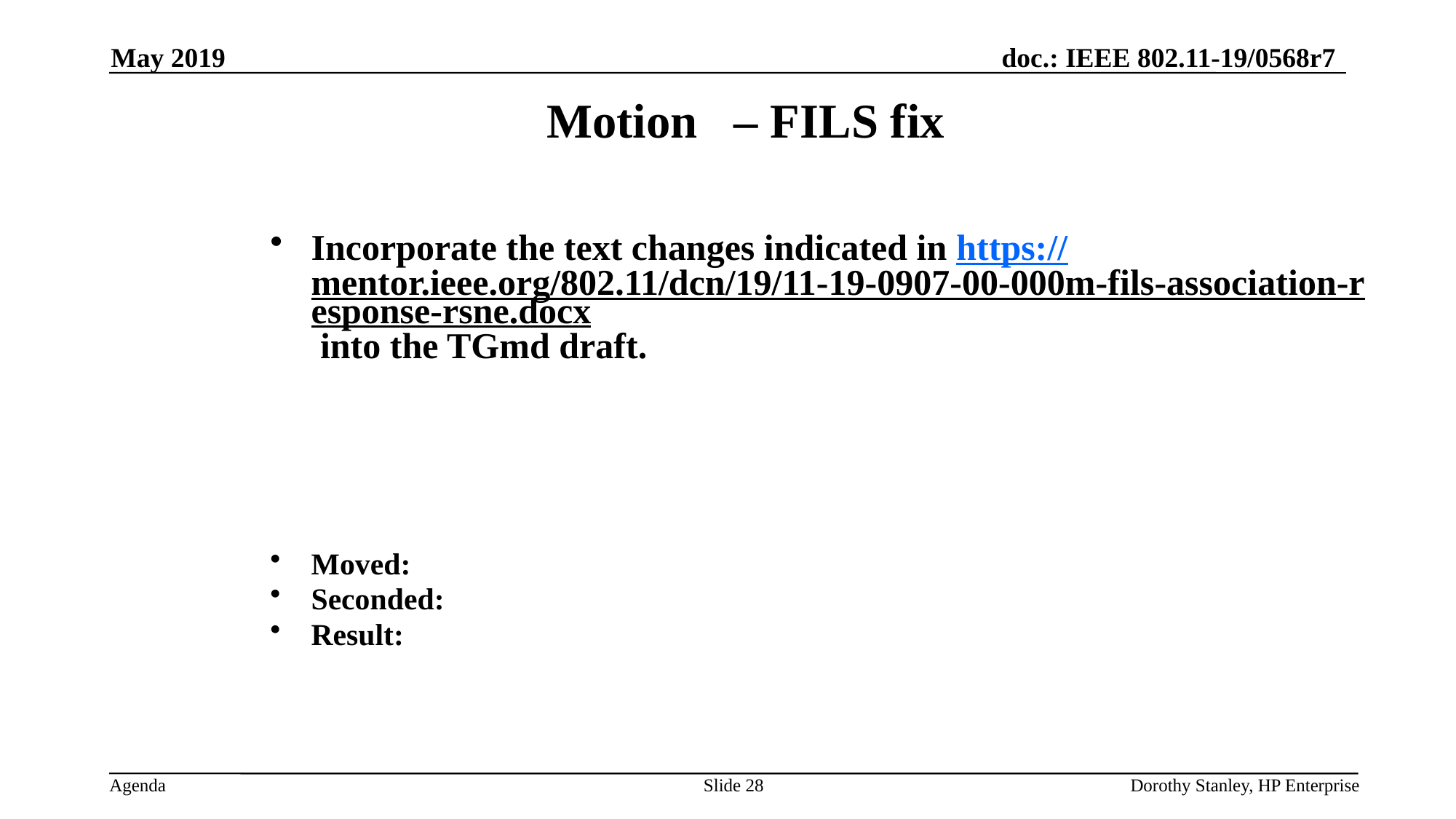

May 2019
Motion   – FILS fix

Incorporate the text changes indicated in https://mentor.ieee.org/802.11/dcn/19/11-19-0907-00-000m-fils-association-response-rsne.docx into the TGmd draft.

Moved:
Seconded:
Result:

Slide 28
Dorothy Stanley, HP Enterprise